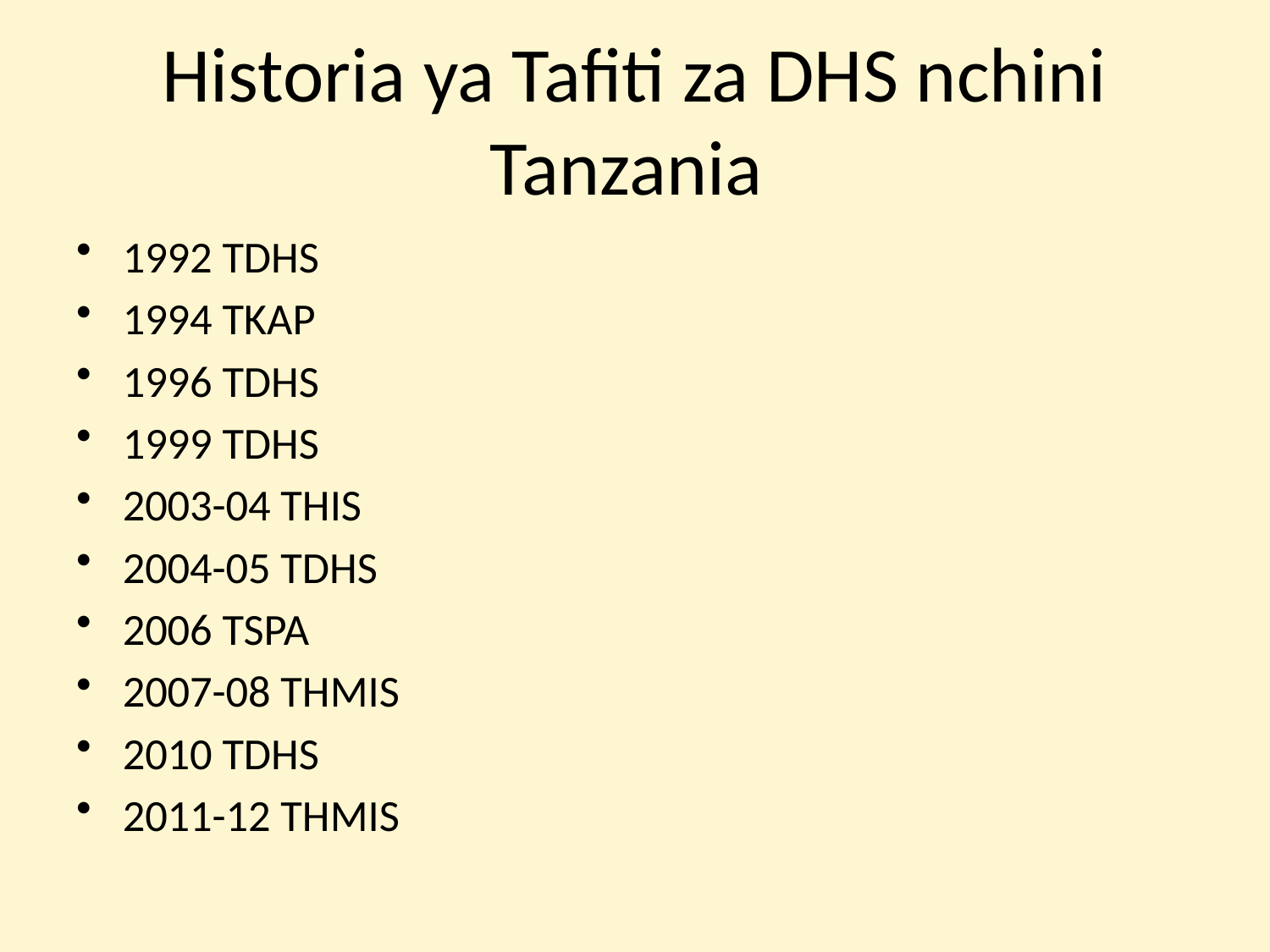

# Historia ya Tafiti za DHS nchini Tanzania
1992 TDHS
1994 TKAP
1996 TDHS
1999 TDHS
2003-04 THIS
2004-05 TDHS
2006 TSPA
2007-08 THMIS
2010 TDHS
2011-12 THMIS